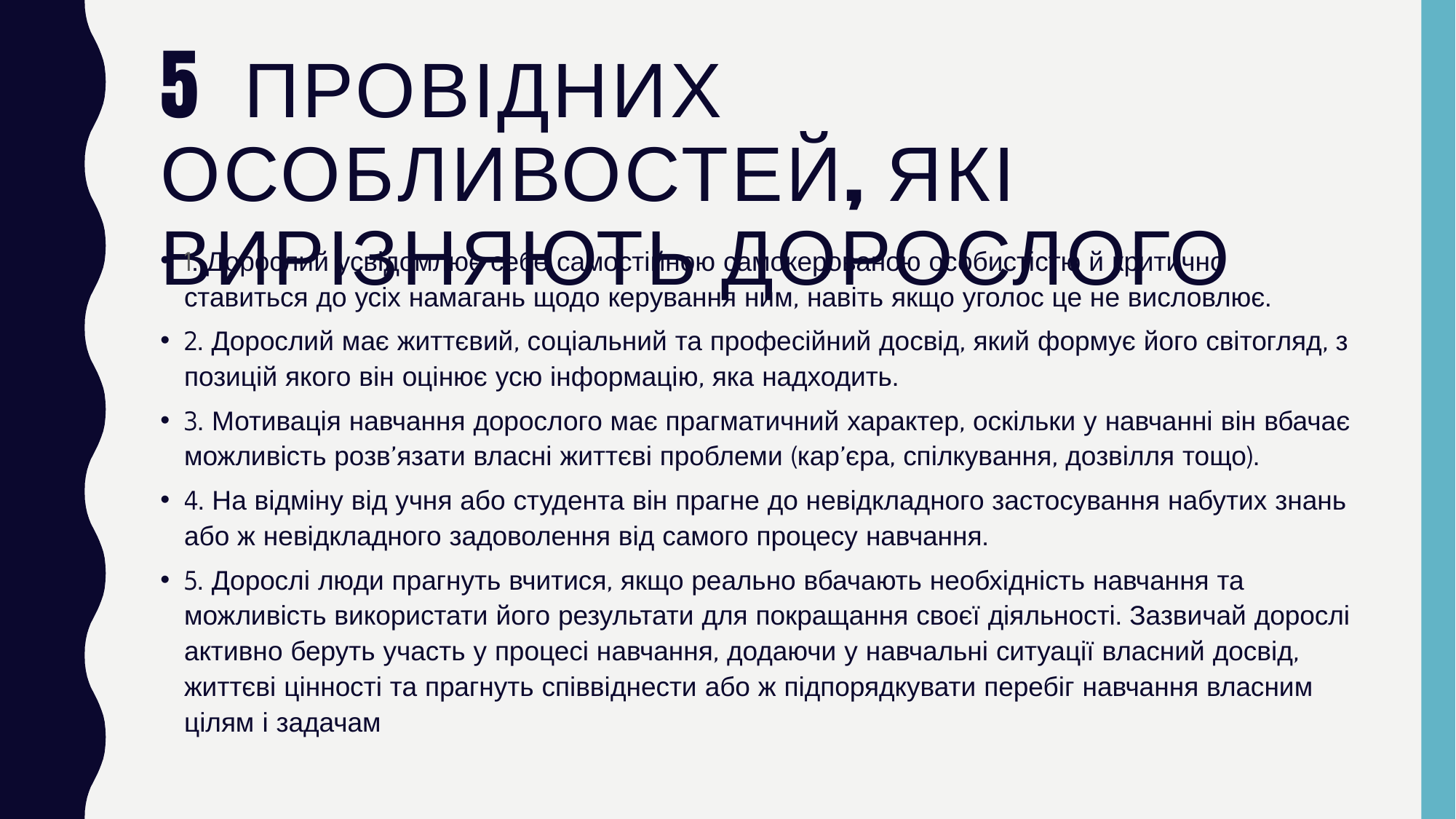

# 5  провідних особливостей, які вирізняють дорослого
1. Дорослий усвідомлює себе самостійною самокерованою особистістю й критично ставиться до усіх намагань щодо керування ним, навіть якщо уголос це не висловлює.
2. Дорослий має життєвий, соціальний та професійний досвід, який формує його світогляд, з позицій якого він оцінює усю інформацію, яка надходить.
3. Мотивація навчання дорослого має прагматичний характер, оскільки у навчанні він вбачає можливість розв’язати власні життєві проблеми (кар’єра, спілкування, дозвілля тощо).
4. На відміну від учня або студента він прагне до невідкладного застосування набутих знань або ж невідкладного задоволення від самого процесу навчання.
5. Дорослі люди прагнуть вчитися, якщо реально вбачають необхідність навчання та можливість використати його результати для покращання своєї діяльності. Зазвичай дорослі активно беруть участь у процесі навчання, додаючи у навчальні ситуації власний досвід, життєві цінності та прагнуть співвіднести або ж підпорядкувати перебіг навчання власним цілям і задачам